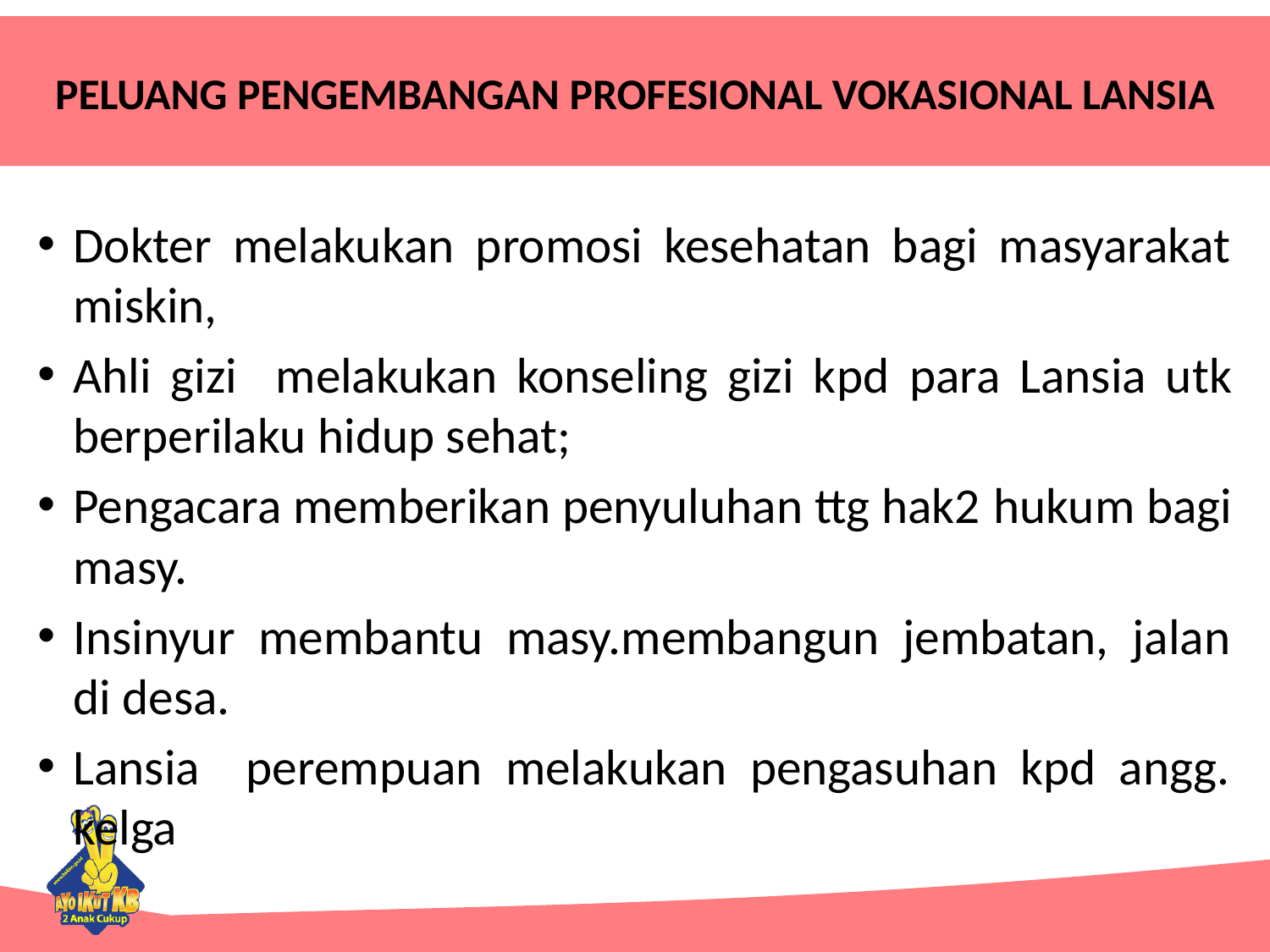

# PELUANG PENGEMBANGAN PROFESIONAL VOKASIONAL LANSIA
Dokter melakukan promosi kesehatan bagi masyarakat miskin,
Ahli gizi  melakukan konseling gizi kpd para Lansia utk berperilaku hidup sehat;
Pengacara memberikan penyuluhan ttg hak2 hukum bagi masy.
Insinyur membantu masy.membangun jembatan, jalan di desa.
Lansia  perempuan melakukan pengasuhan kpd angg. kelga